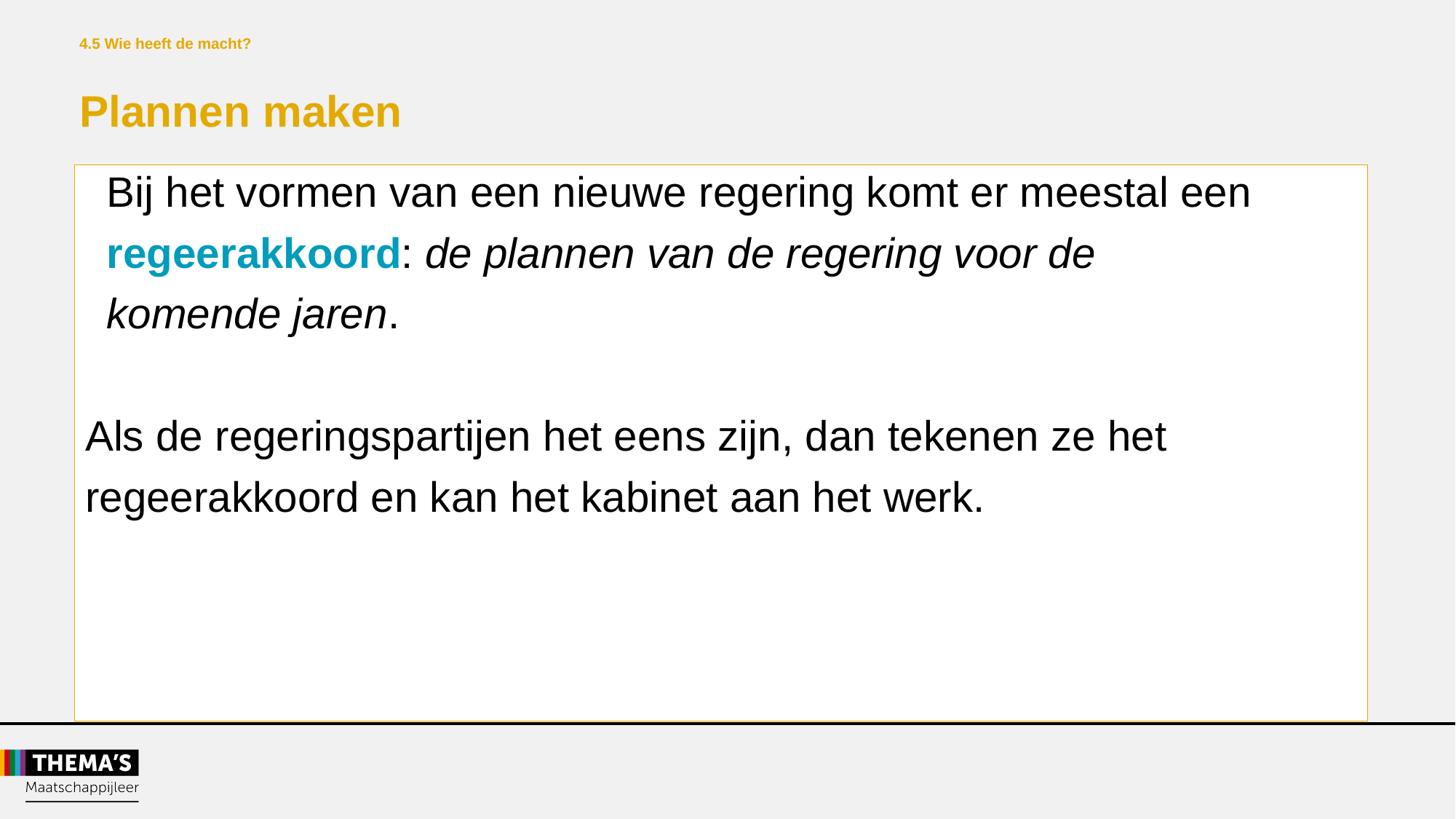

4.5 Wie heeft de macht?
Plannen maken
Bij het vormen van een nieuwe regering komt er meestal een
regeerakkoord: de plannen van de regering voor de
komende jaren.

Als de regeringspartijen het eens zijn, dan tekenen ze het
regeerakkoord en kan het kabinet aan het werk.